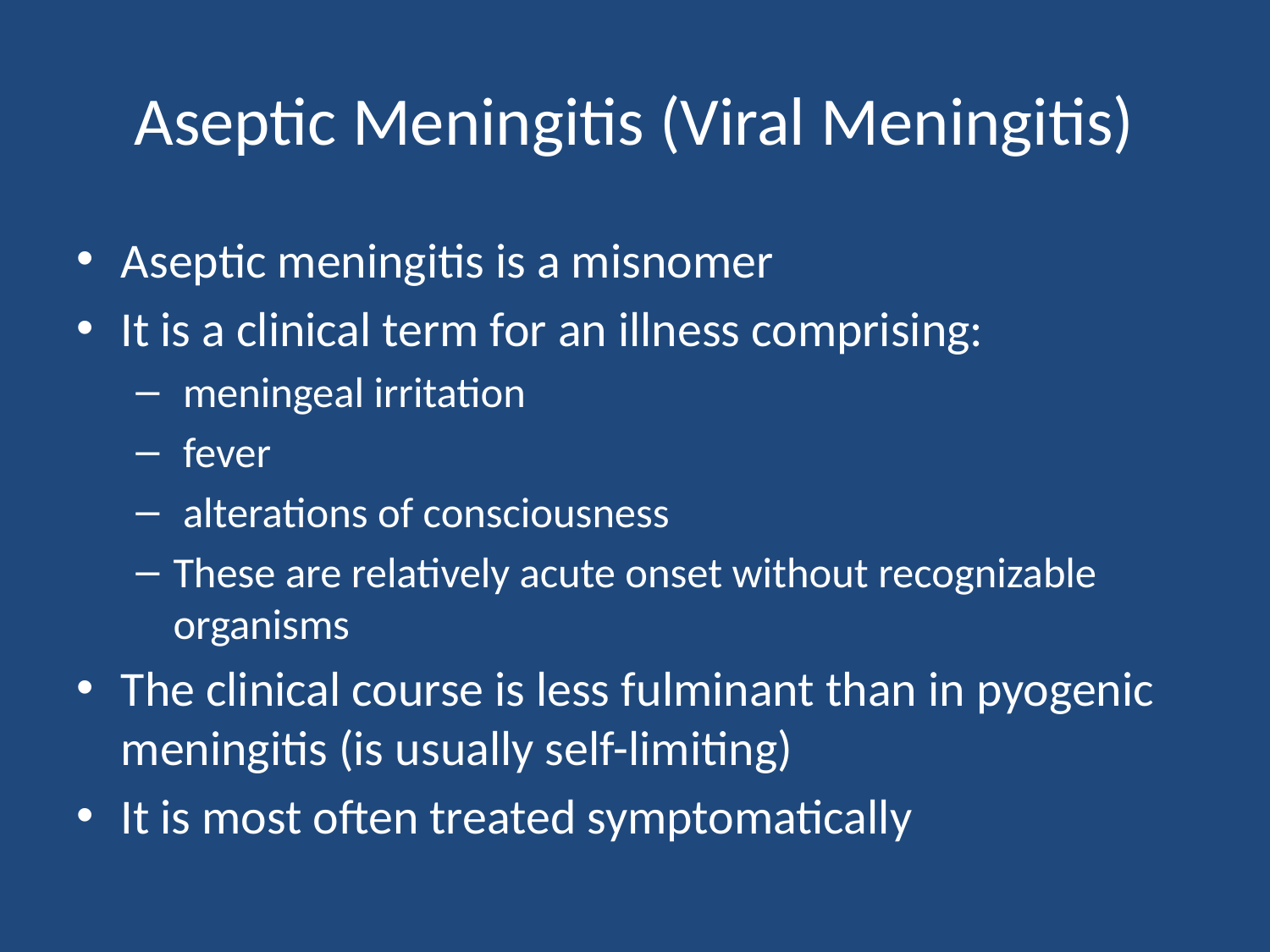

# Aseptic Meningitis (Viral Meningitis)
Aseptic meningitis is a misnomer
It is a clinical term for an illness comprising:
 meningeal irritation
 fever
 alterations of consciousness
These are relatively acute onset without recognizable organisms
The clinical course is less fulminant than in pyogenic meningitis (is usually self-limiting)
It is most often treated symptomatically